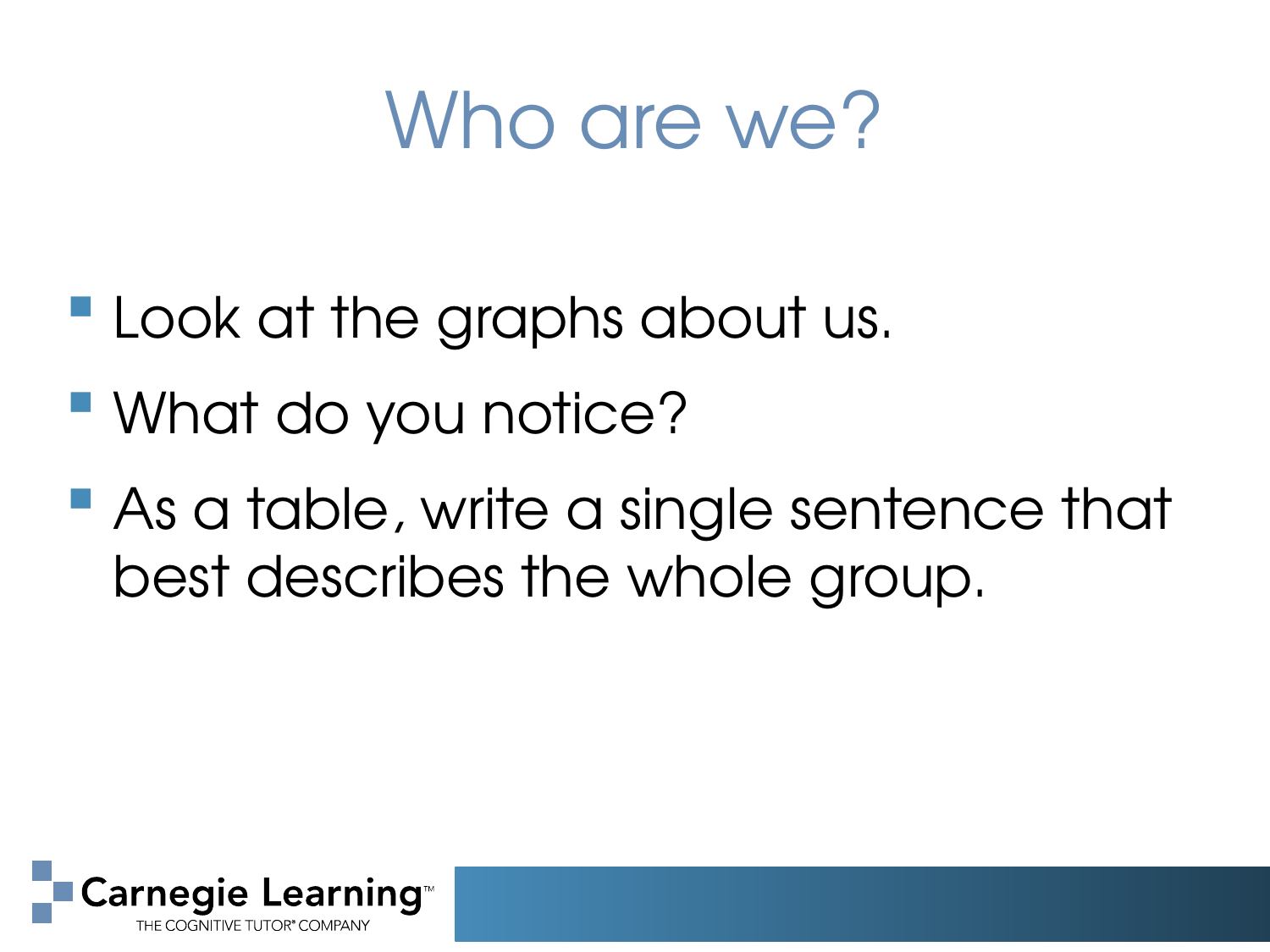

# Who are we?
Look at the graphs about us.
What do you notice?
As a table, write a single sentence that best describes the whole group.